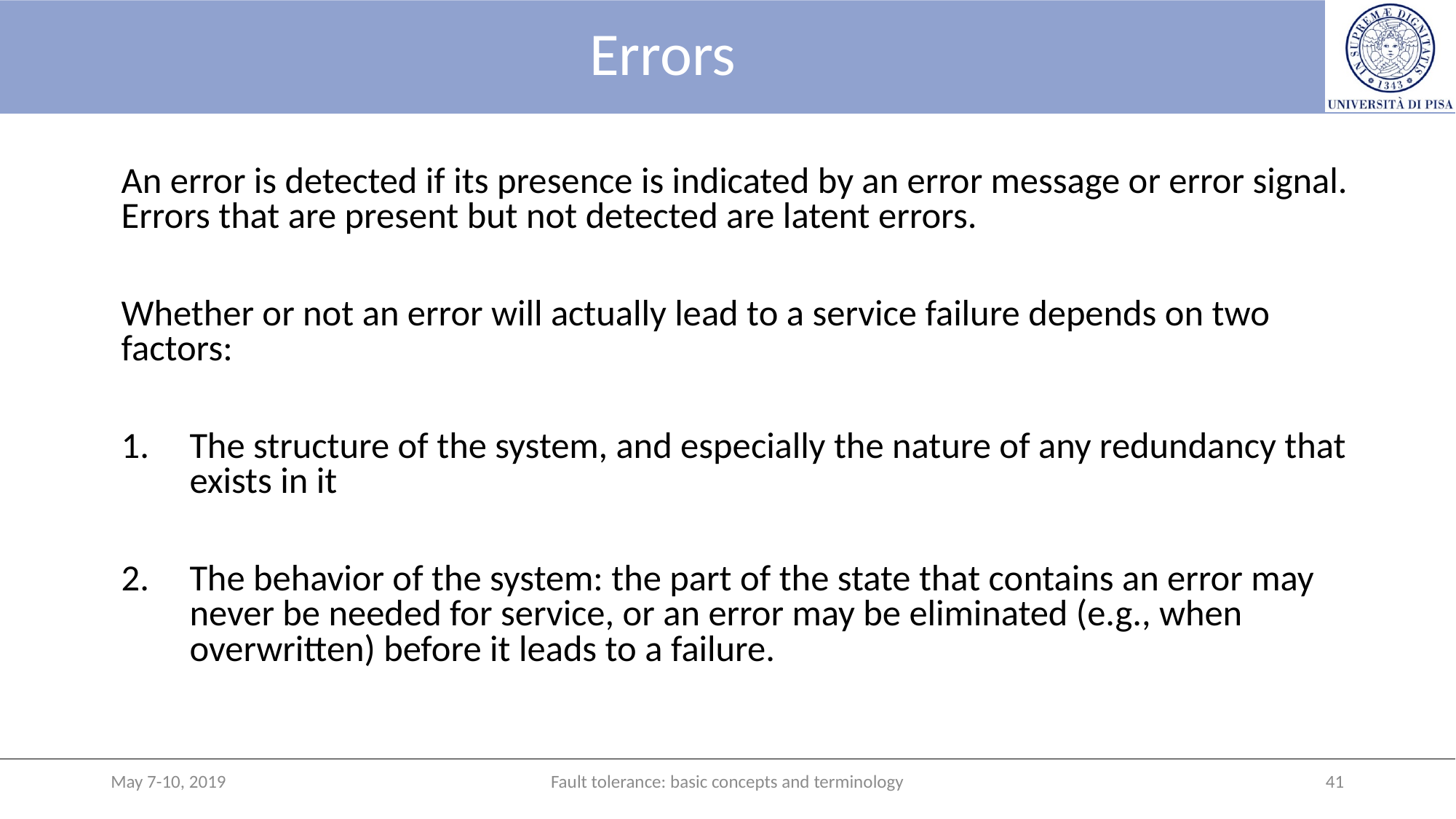

# Errors
An error is detected if its presence is indicated by an error message or error signal. Errors that are present but not detected are latent errors.

Whether or not an error will actually lead to a service failure depends on two factors:

The structure of the system, and especially the nature of any redundancy that exists in it

The behavior of the system: the part of the state that contains an error may never be needed for service, or an error may be eliminated (e.g., when overwritten) before it leads to a failure.

May 7-10, 2019
Fault tolerance: basic concepts and terminology
41